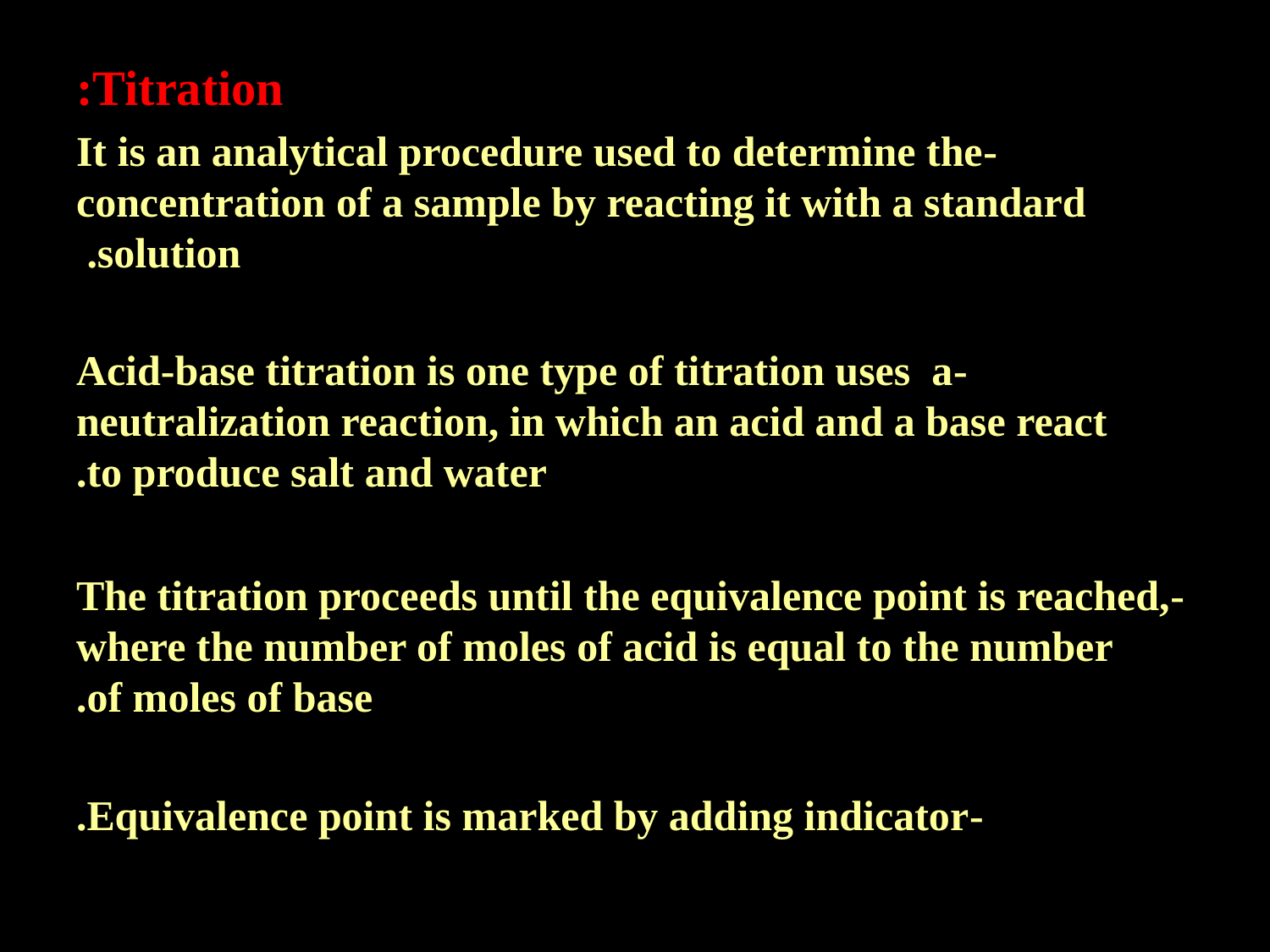

#
Titration:
-It is an analytical procedure used to determine the concentration of a sample by reacting it with a standard solution.

-Acid-base titration is one type of titration uses  a neutralization reaction, in which an acid and a base react to produce salt and water.

-The titration proceeds until the equivalence point is reached, where the number of moles of acid is equal to the number of moles of base.

-Equivalence point is marked by adding indicator.